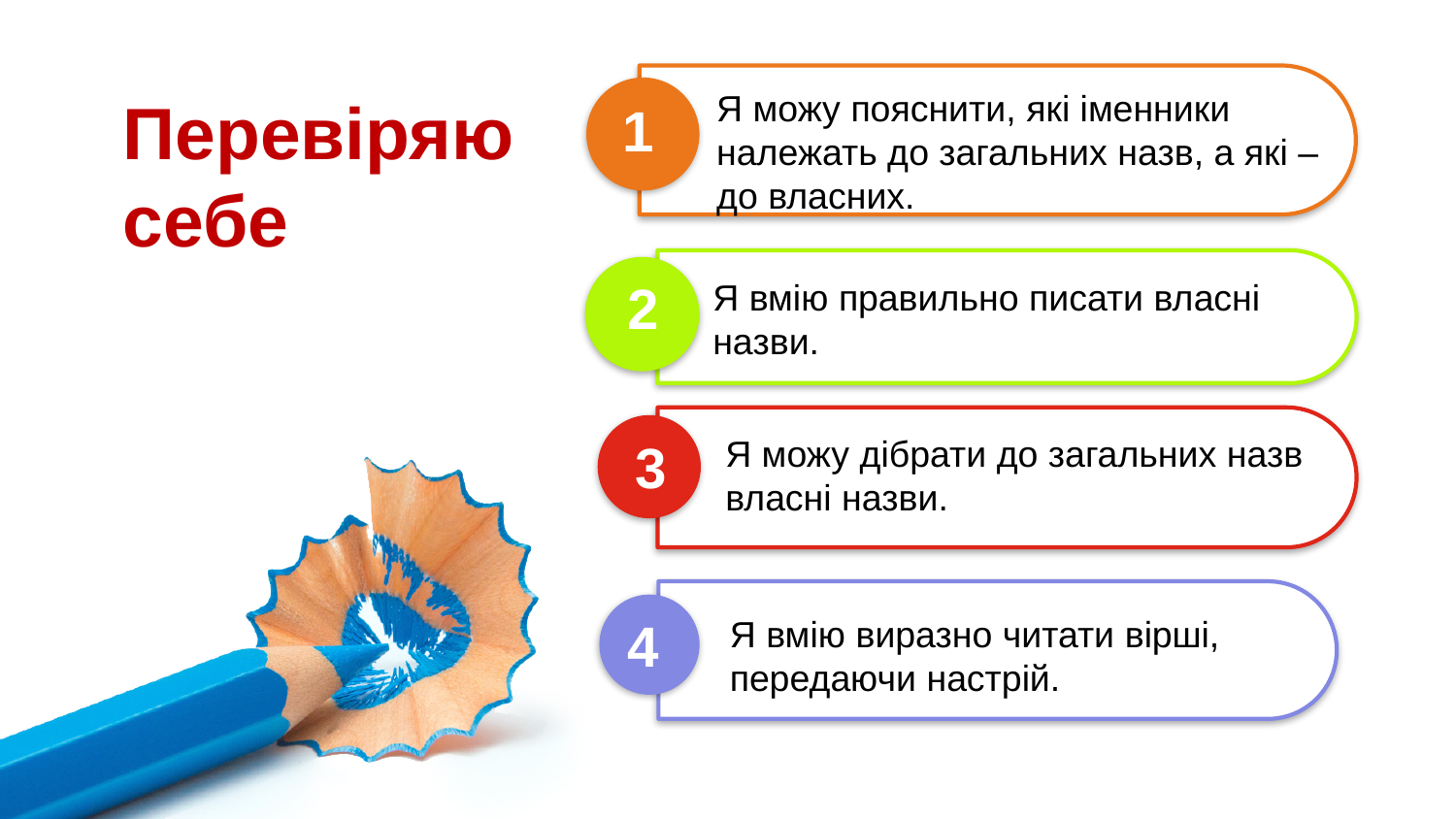

Перевіряю себе

Я можу пояснити, які іменники
належать до загальних назв, а які –
до власних.
1

2
Я вмію правильно писати власні
назви.

Я можу дібрати до загальних назв
власні назви.
3

4
Я вмію виразно читати вірші,
передаючи настрій.